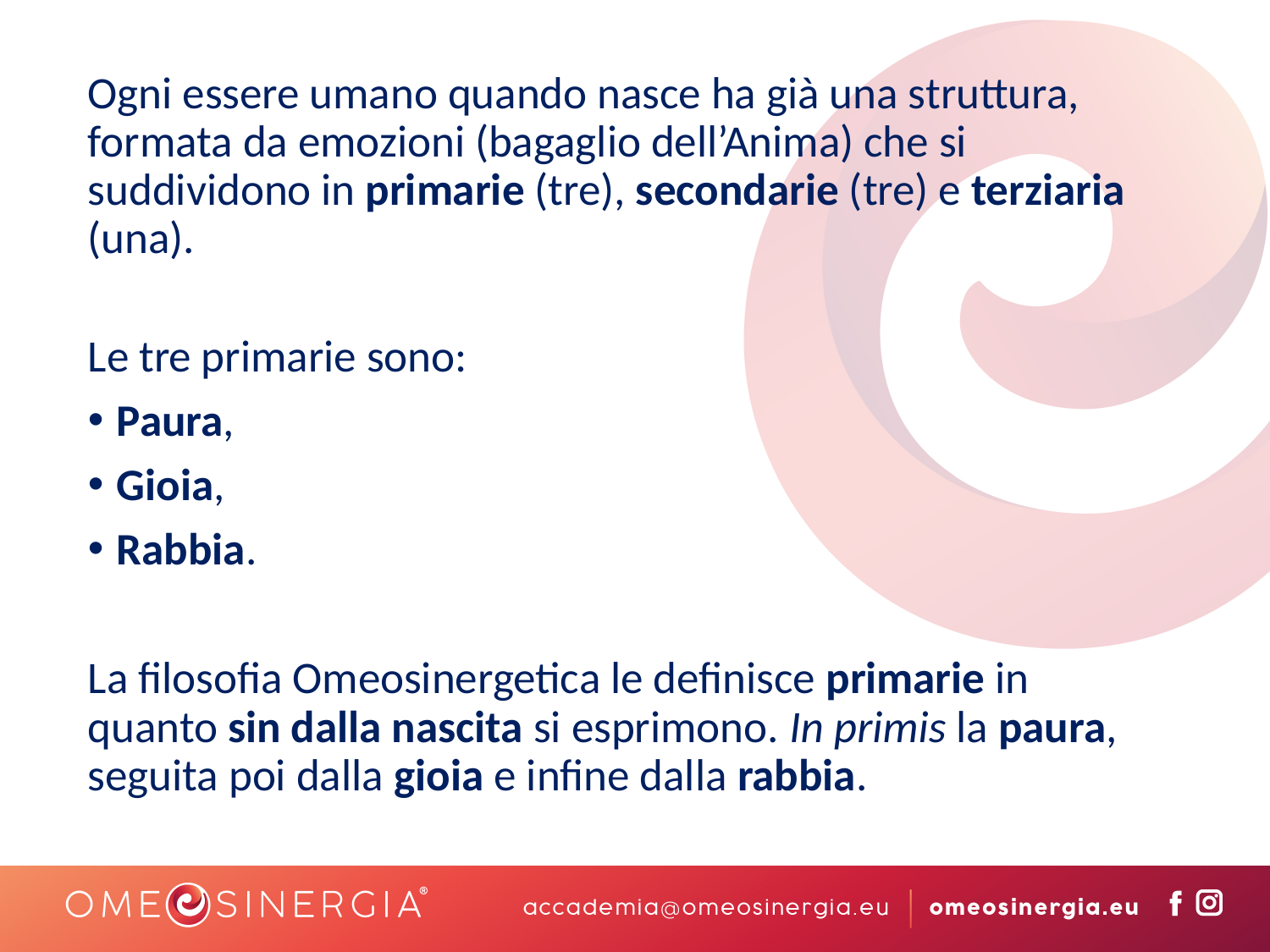

Ogni essere umano quando nasce ha già una struttura, formata da emozioni (bagaglio dell’Anima) che si suddividono in primarie (tre), secondarie (tre) e terziaria (una).
Le tre primarie sono:
Paura,
Gioia,
Rabbia.

La filosofia Omeosinergetica le definisce primarie in quanto sin dalla nascita si esprimono. In primis la paura, seguita poi dalla gioia e infine dalla rabbia.